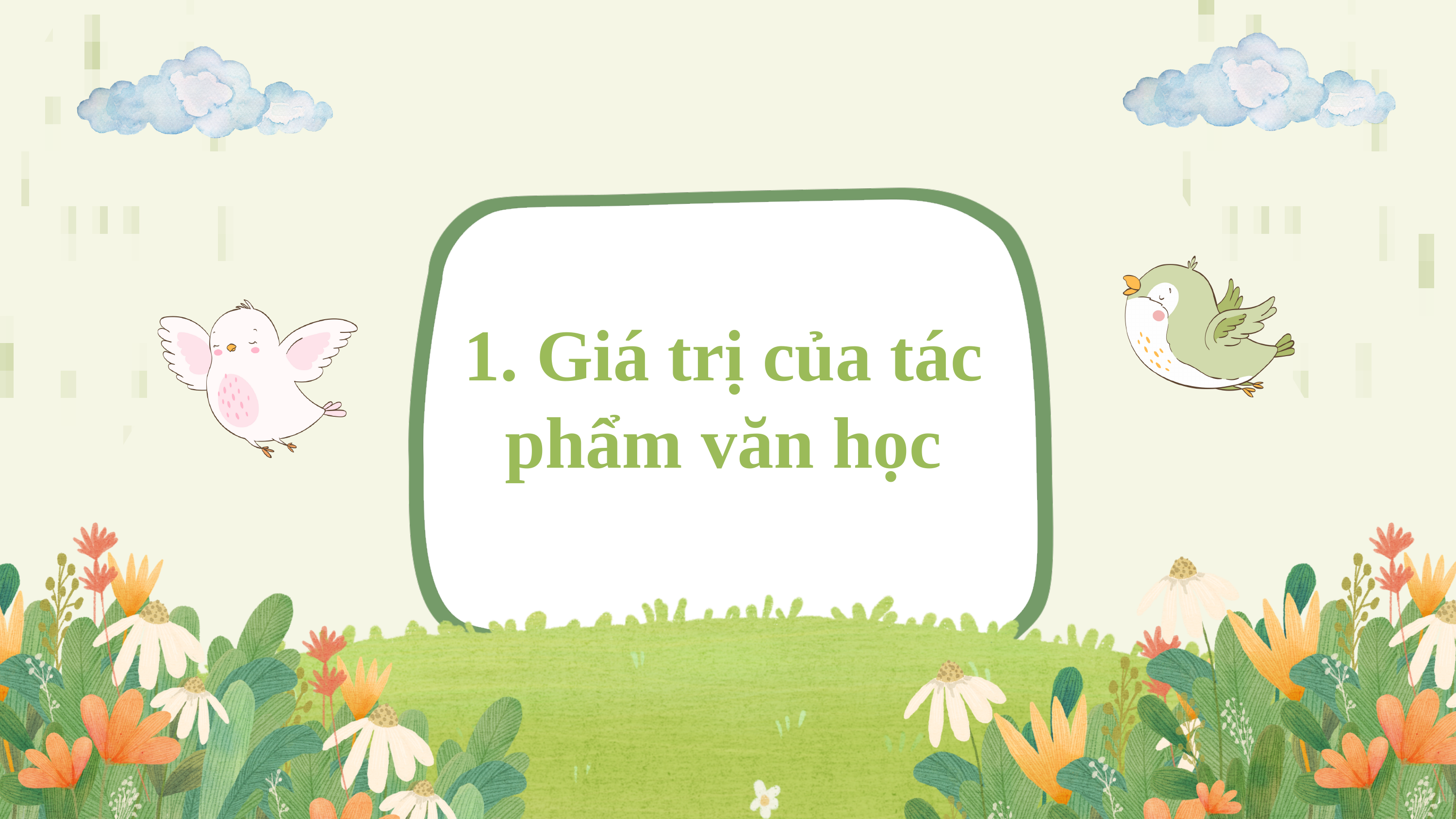

1. Giá trị của tác phẩm văn học